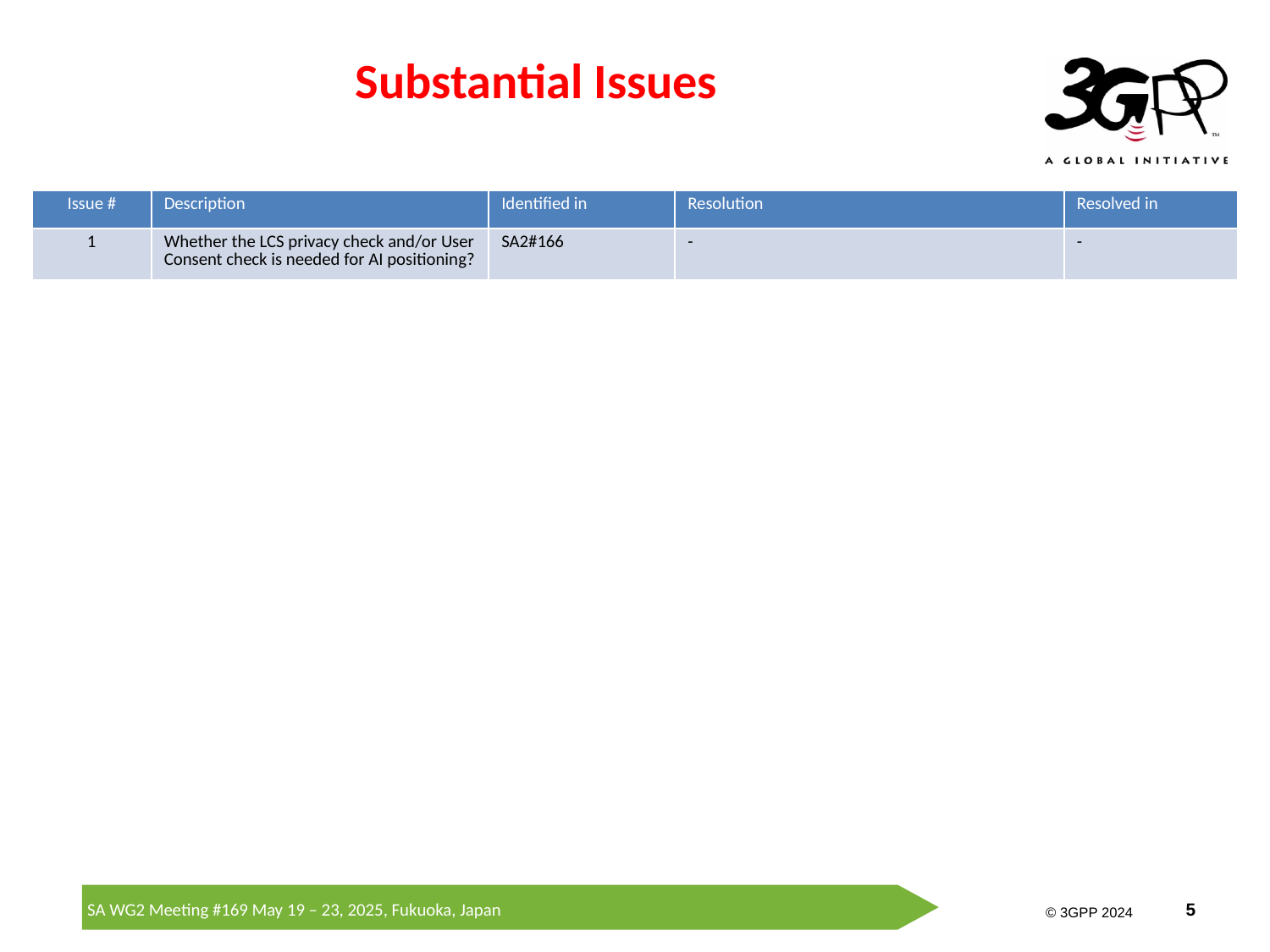

# Substantial Issues
| Issue # | Description | Identified in | Resolution | Resolved in |
| --- | --- | --- | --- | --- |
| 1 | Whether the LCS privacy check and/or User Consent check is needed for AI positioning? | SA2#166 | - | - |